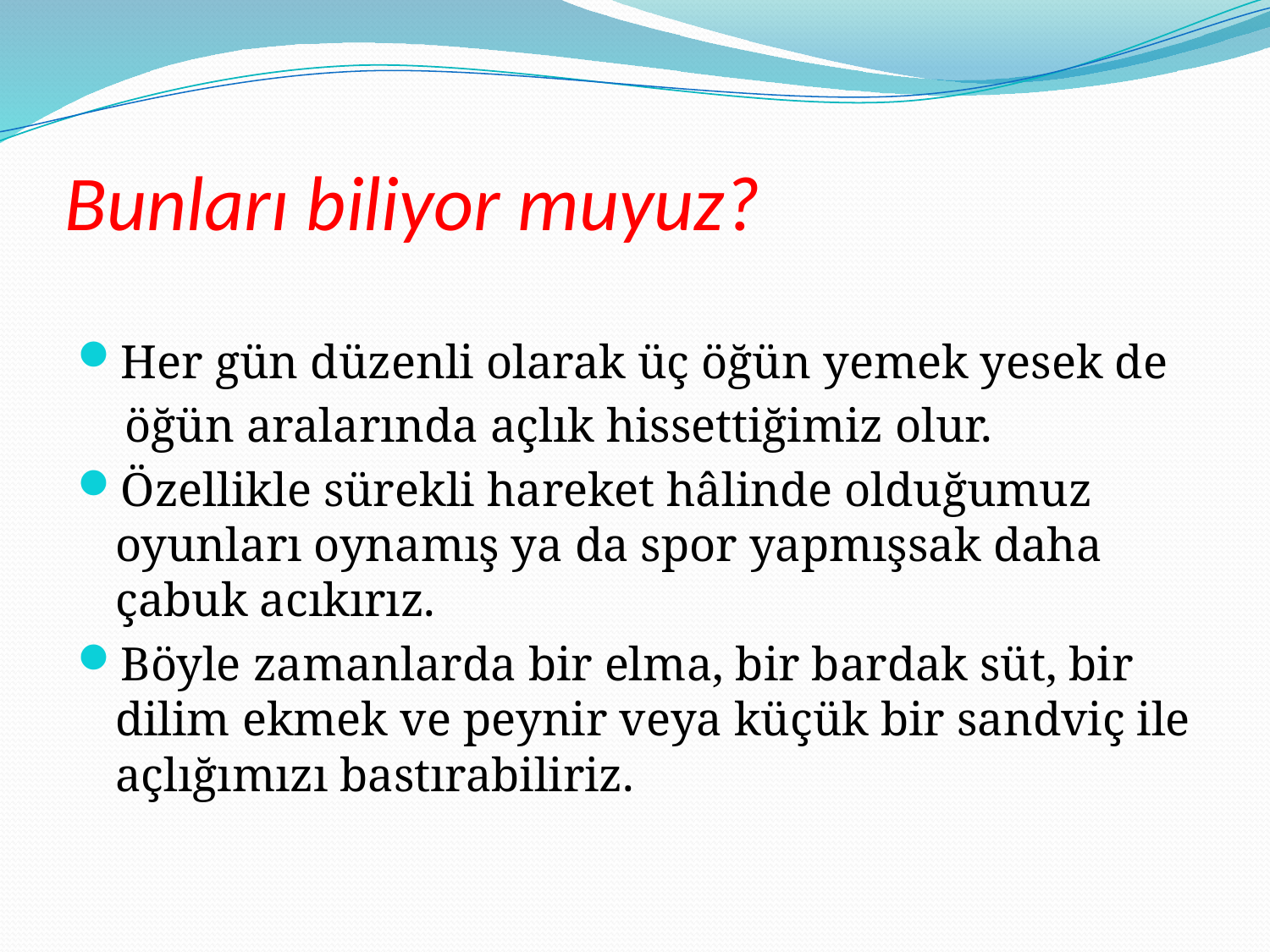

# Bunları biliyor muyuz?
Her gün düzenli olarak üç öğün yemek yesek de
    öğün aralarında açlık hissettiğimiz olur.
Özellikle sürekli hareket hâlinde olduğumuz oyunları oynamış ya da spor yapmışsak daha çabuk acıkırız.
Böyle zamanlarda bir elma, bir bardak süt, bir dilim ekmek ve peynir veya küçük bir sandviç ile açlığımızı bastırabiliriz.